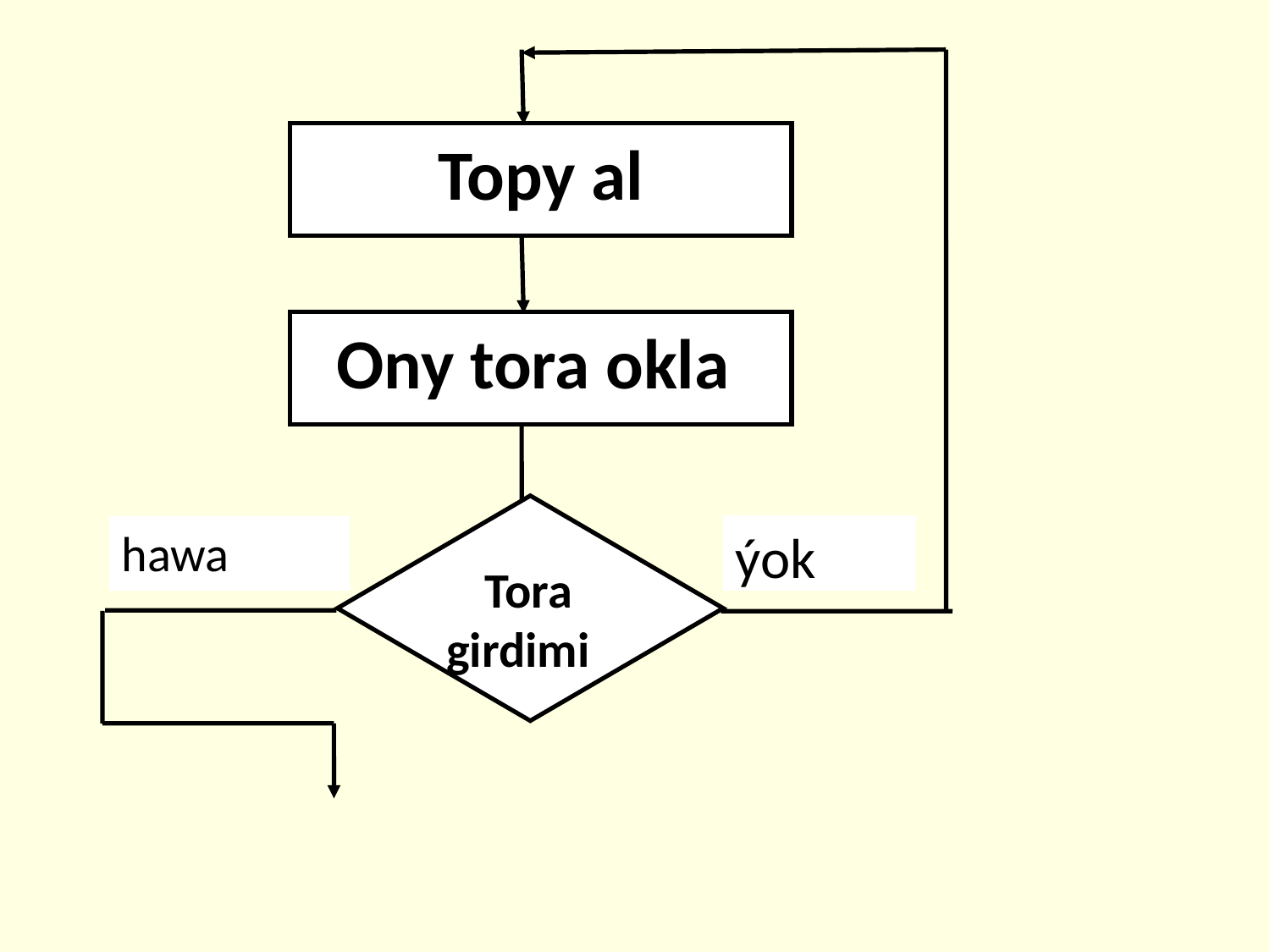

Topy al

Ony tora okla

    Tora girdimi
ýok
hawa